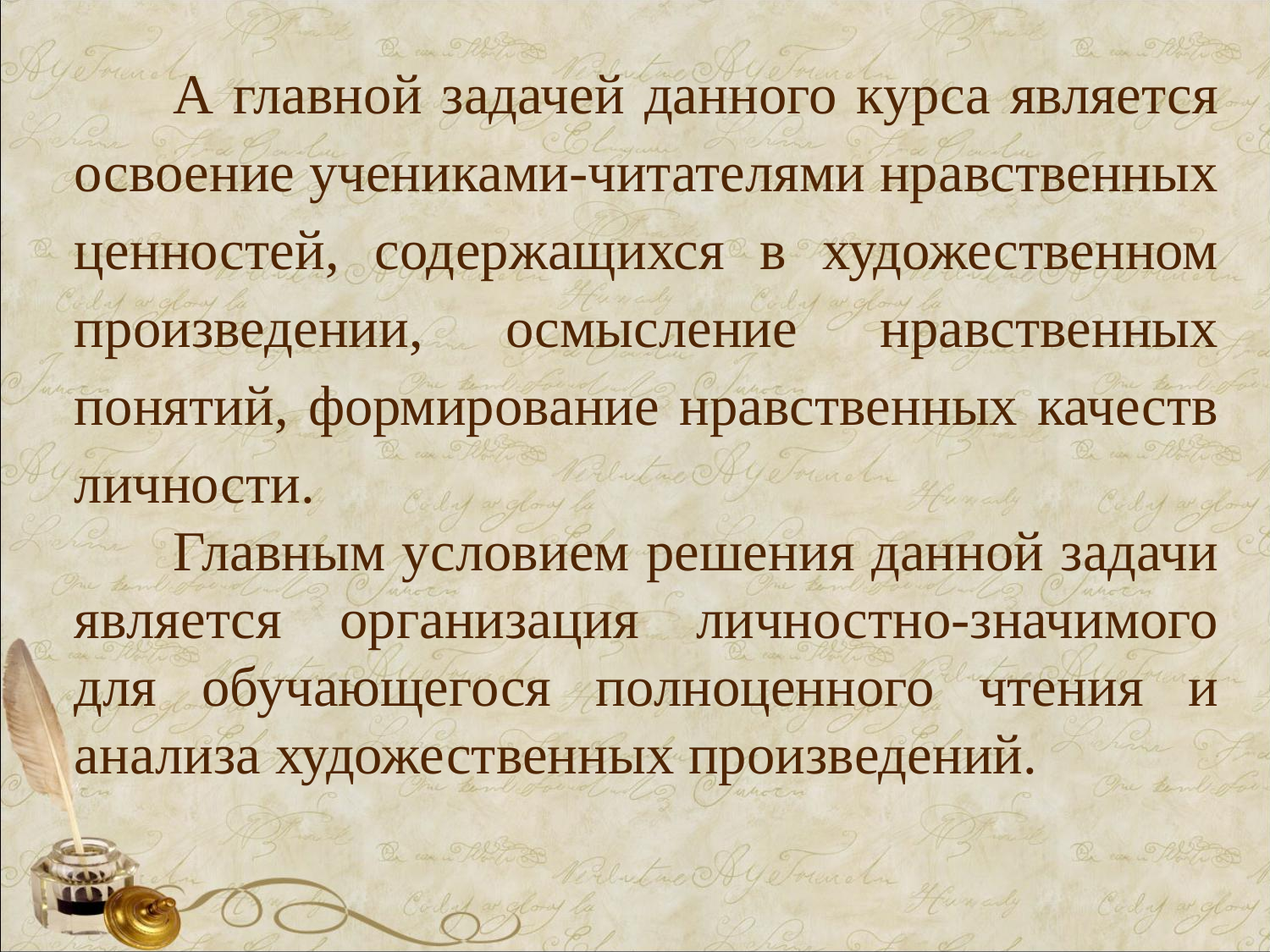

А главной задачей данного курса является освоение учениками-читателями нравственных ценностей, содержащихся в художественном произведении, осмысление нравственных понятий, формирование нравственных качеств личности.
      Главным условием решения данной задачи является организация личностно-значимого для обучающегося полноценного чтения и анализа художественных произведений.